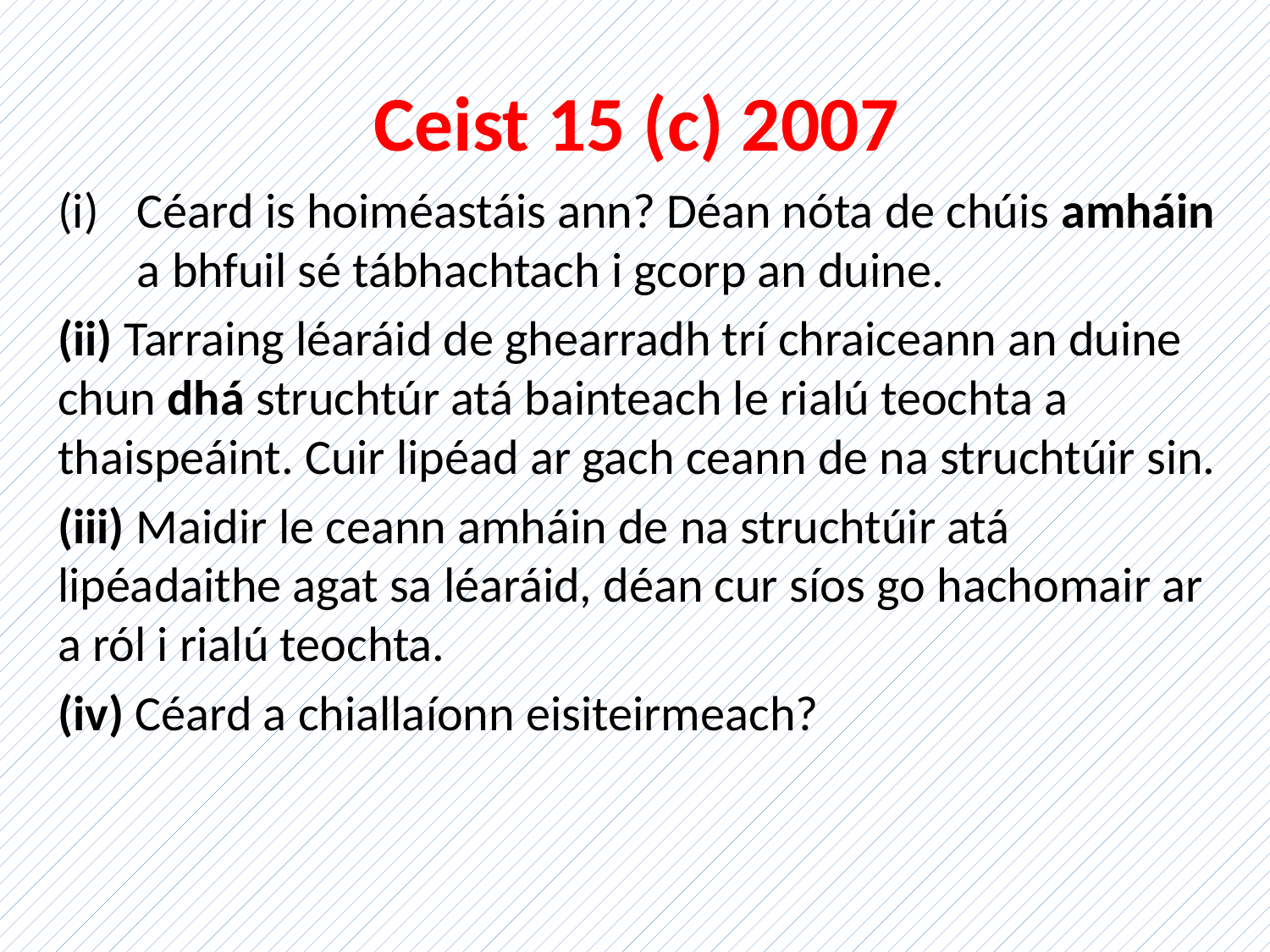

# Ceist 15 (c) 2007
Céard is hoiméastáis ann? Déan nóta de chúis amháin a bhfuil sé tábhachtach i gcorp an duine.
(ii) Tarraing léaráid de ghearradh trí chraiceann an duine chun dhá struchtúr atá bainteach le rialú teochta a thaispeáint. Cuir lipéad ar gach ceann de na struchtúir sin.
(iii) Maidir le ceann amháin de na struchtúir atá lipéadaithe agat sa léaráid, déan cur síos go hachomair ar a ról i rialú teochta.
(iv) Céard a chiallaíonn eisiteirmeach?